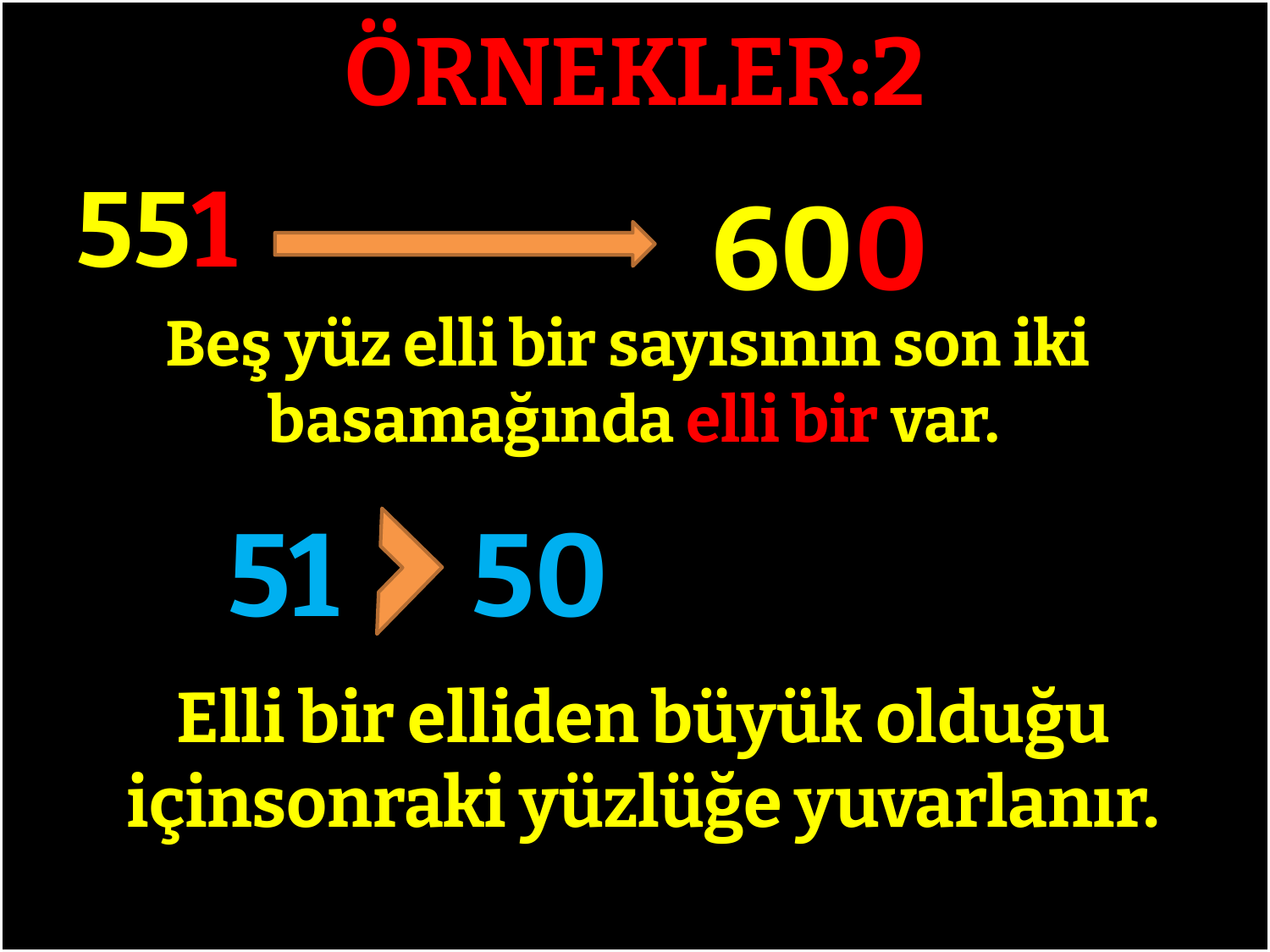

ÖRNEKLER:2
551
600

#
Beş yüz elli bir sayısının son iki  basamağında elli bir var.
51
50

Elli bir elliden büyük olduğu içinsonraki yüzlüğe yuvarlanır.